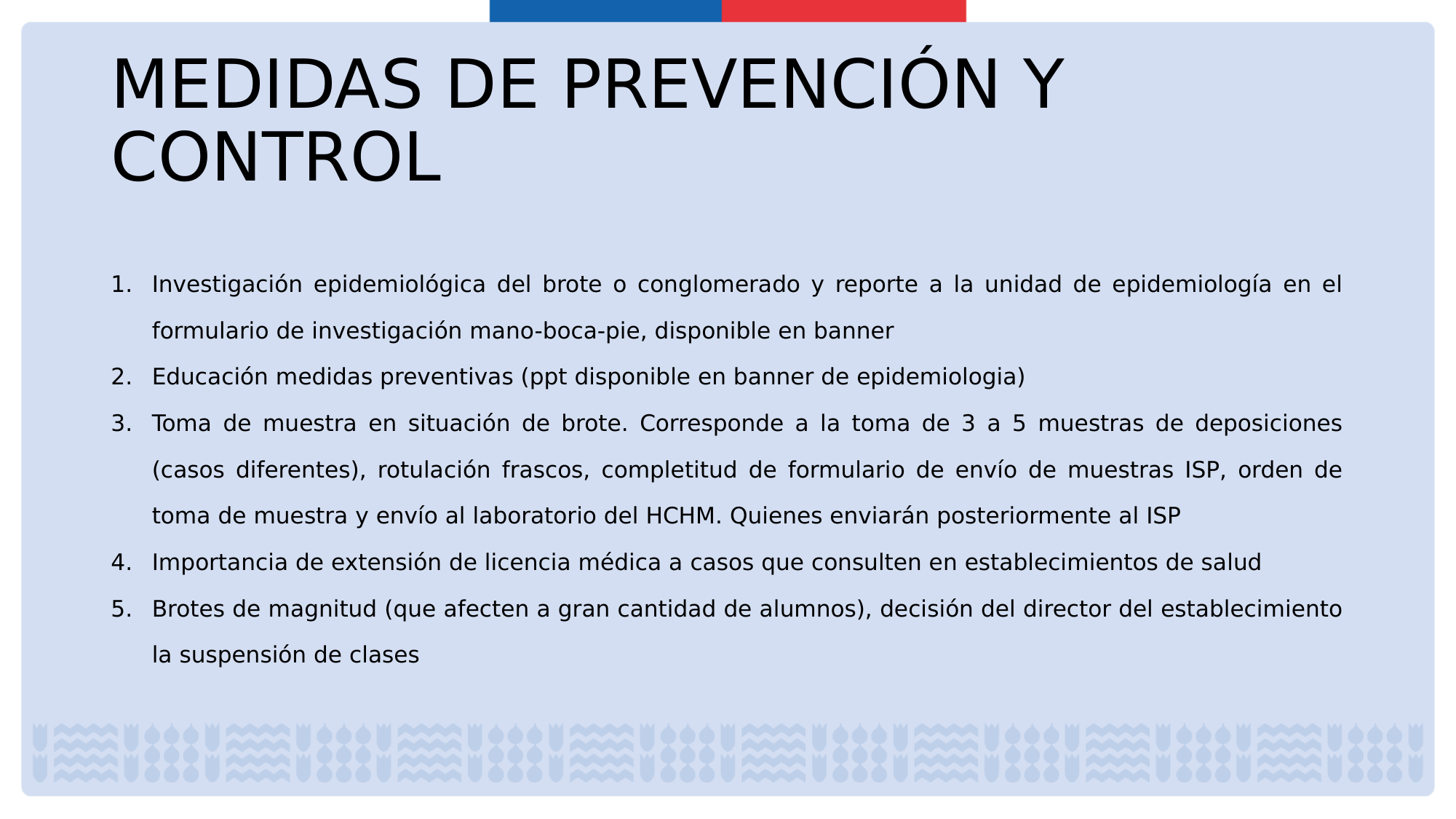

# MEDIDAS DE PREVENCIÓN Y CONTROL

Investigación epidemiológica del brote o conglomerado y reporte a la unidad de epidemiología en el formulario de investigación mano-boca-pie, disponible en banner
Educación medidas preventivas (ppt disponible en banner de epidemiologia)
Toma de muestra en situación de brote. Corresponde a la toma de 3 a 5 muestras de deposiciones (casos diferentes), rotulación frascos, completitud de formulario de envío de muestras ISP, orden de toma de muestra y envío al laboratorio del HCHM. Quienes enviarán posteriormente al ISP
Importancia de extensión de licencia médica a casos que consulten en establecimientos de salud
Brotes de magnitud (que afecten a gran cantidad de alumnos), decisión del director del establecimiento la suspensión de clases